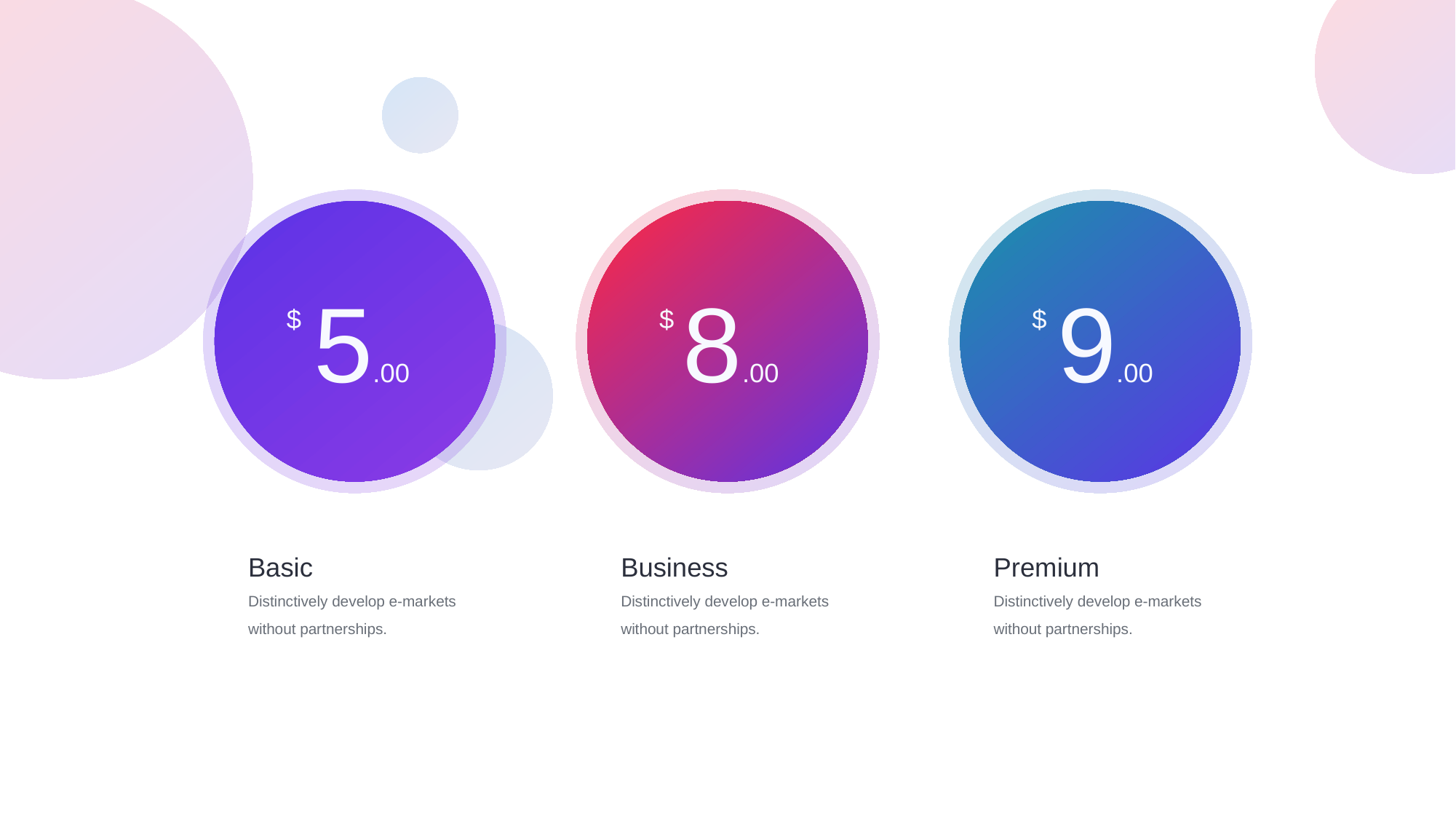

20

5.00
8.00
9.00
$
$
$

Basic
Distinctively develop e-markets
without partnerships.
Business
Distinctively develop e-markets
without partnerships.
Premium
Distinctively develop e-markets
without partnerships.